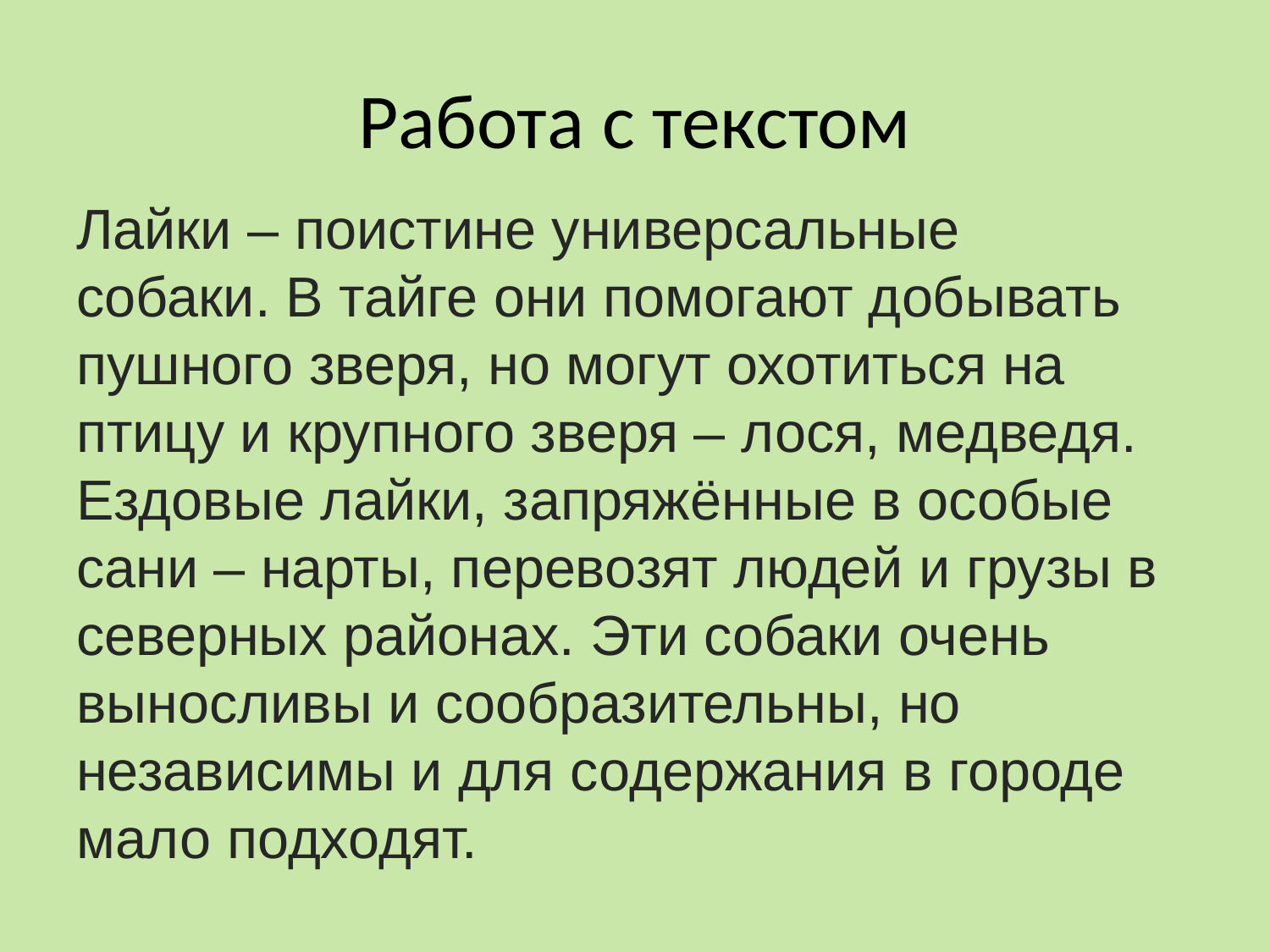

# Работа с текстом
Лайки – поистине универсальные собаки. В тайге они помогают добывать пушного зверя, но могут охотиться на птицу и крупного зверя – лося, медведя. Ездовые лайки, запряжённые в особые сани – нарты, перевозят людей и грузы в северных районах. Эти собаки очень выносливы и сообразительны, но независимы и для содержания в городе мало подходят.